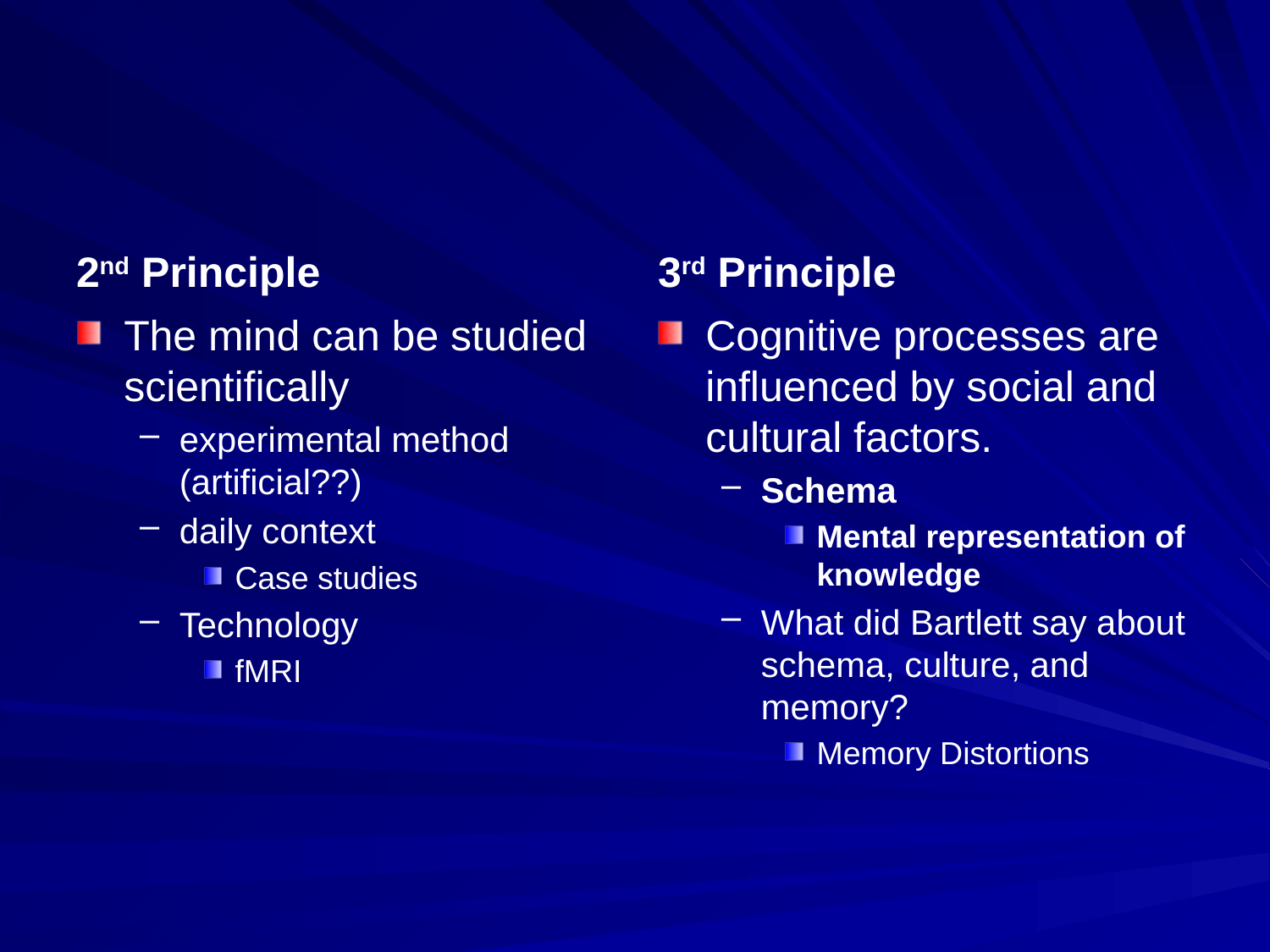

2nd Principle
3rd Principle
The mind can be studied scientifically
experimental method (artificial??)
daily context
Case studies
Technology
fMRI

Cognitive processes are influenced by social and cultural factors.
Schema
Mental representation of knowledge
What did Bartlett say about schema, culture, and memory?
Memory Distortions